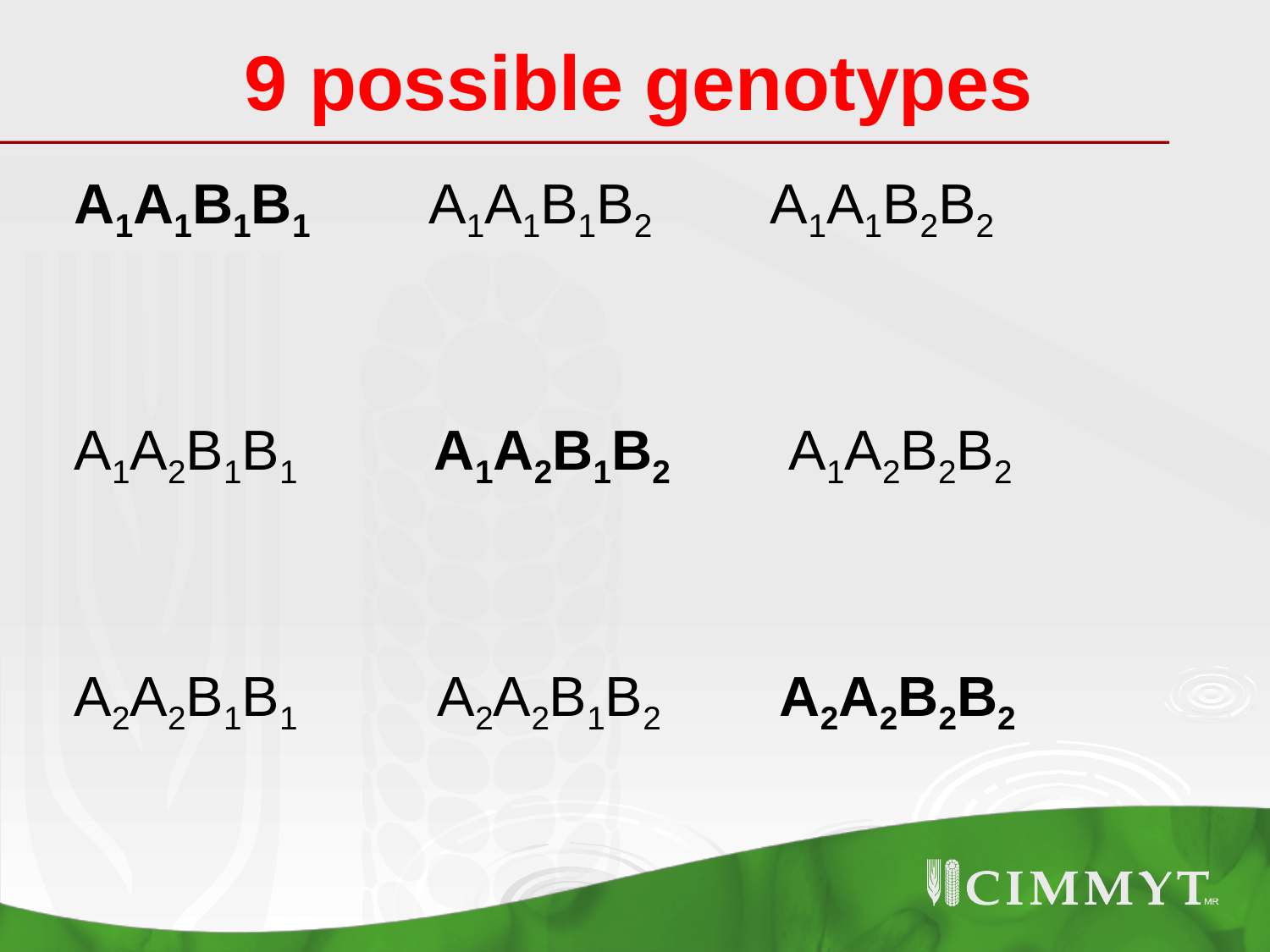

# 9 possible genotypes
A1A1B1B1             A1A1B1B2             A1A1B2B2

A1A2B1B1               A1A2B1B2             A1A2B2B2

A2A2B1B1               A2A2B1B2             A2A2B2B2